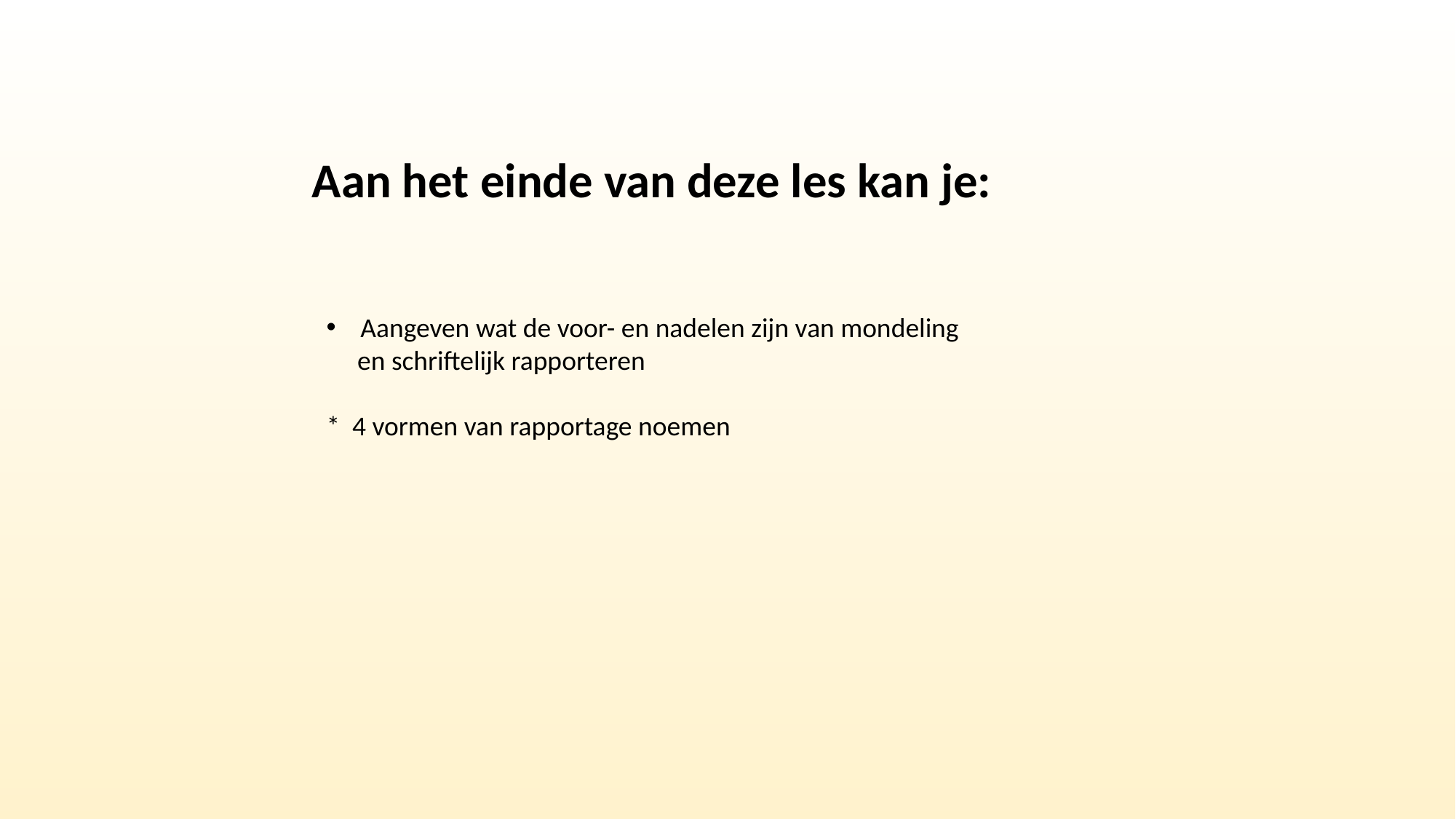

Aan het einde van deze les kan je:
Aangeven wat de voor- en nadelen zijn van mondeling
     en schriftelijk rapporteren

*  4 vormen van rapportage noemen